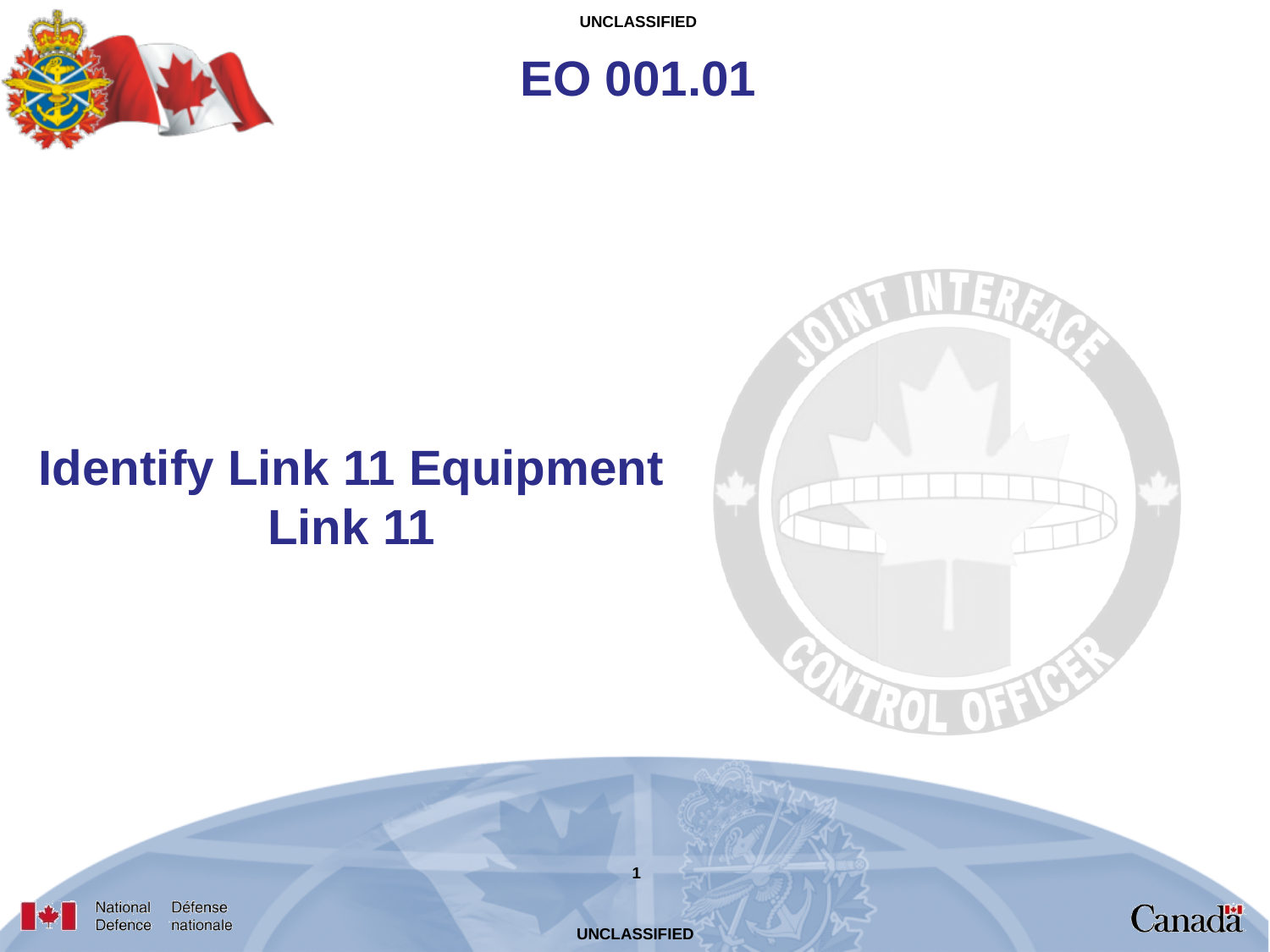

EO 001.01
Identify Link 11 Equipment
Link 11